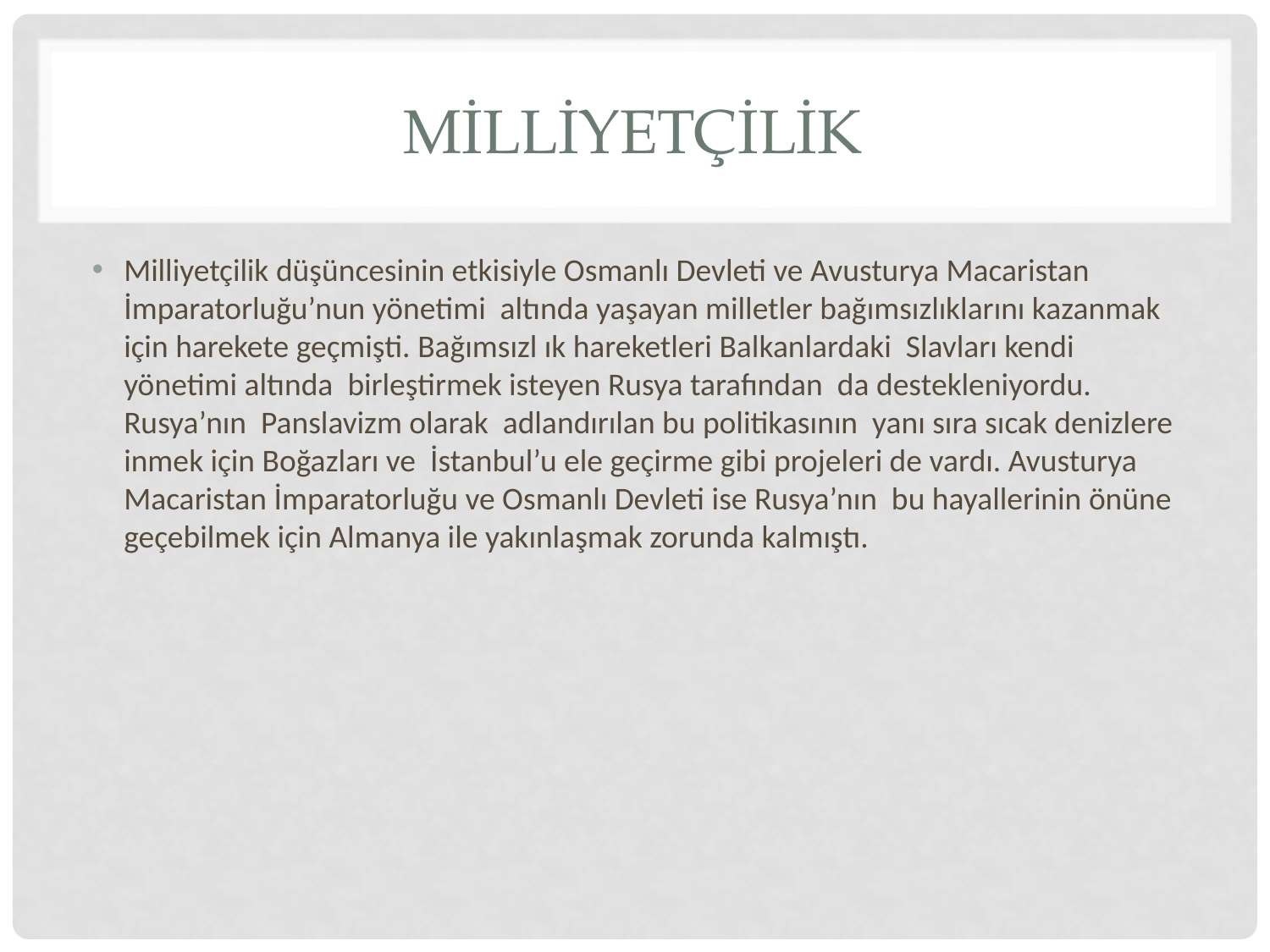

# MİLLİYETÇİLİK
Milliyetçilik düşüncesinin etkisiyle Osmanlı Devleti ve Avusturya Macaristan İmparatorluğu’nun yönetimi  altında yaşayan milletler bağımsızlıklarını kazanmak için harekete geçmişti. Bağımsızl ık hareketleri Balkanlardaki  Slavları kendi yönetimi altında  birleştirmek isteyen Rusya tarafından  da destekleniyordu. Rusya’nın  Panslavizm olarak  adlandırılan bu politikasının  yanı sıra sıcak denizlere inmek için Boğazları ve  İstanbul’u ele geçirme gibi projeleri de vardı. Avusturya Macaristan İmparatorluğu ve Osmanlı Devleti ise Rusya’nın  bu hayallerinin önüne  geçebilmek için Almanya ile yakınlaşmak zorunda kalmıştı.